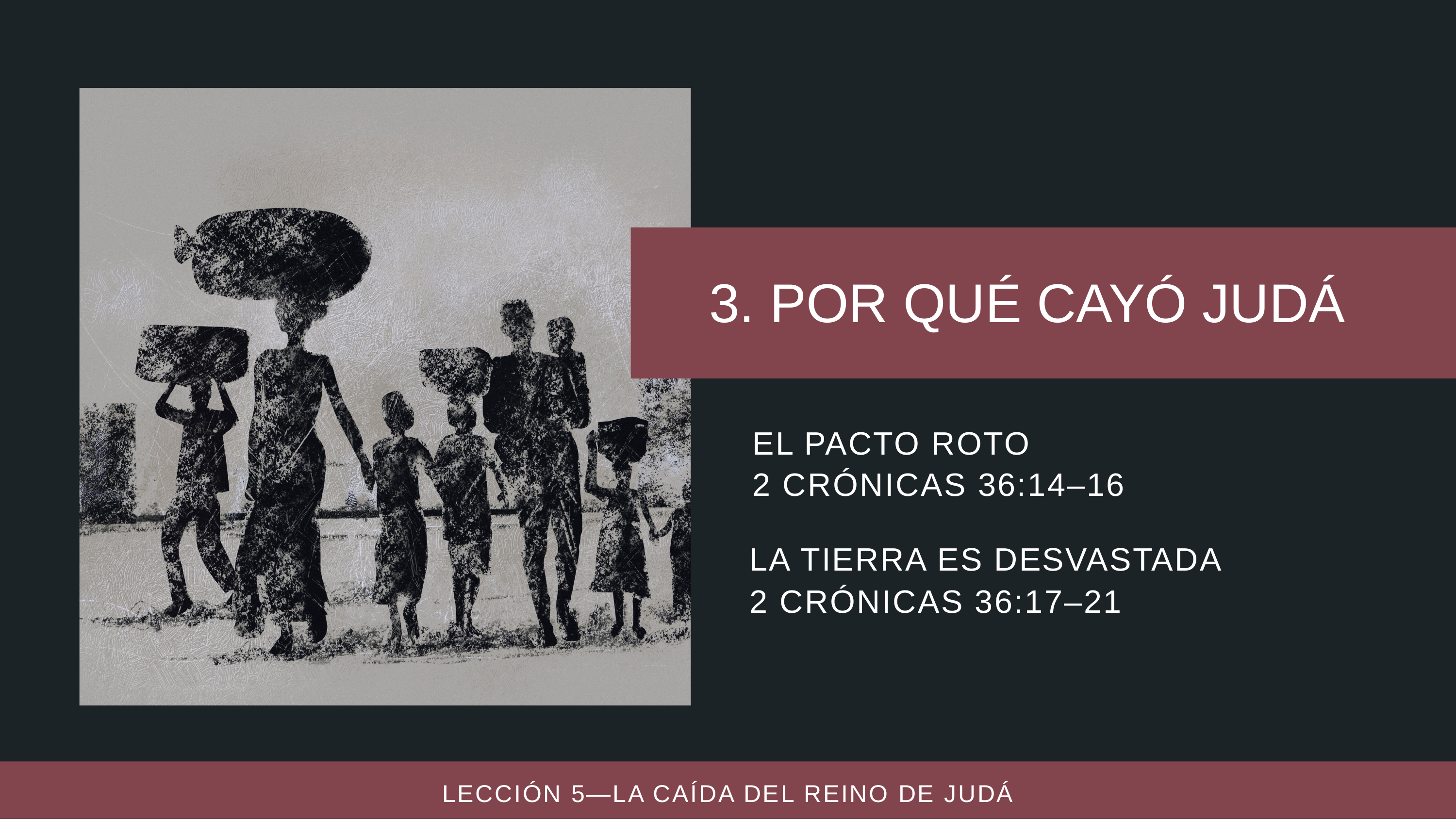

EL PACTO ROTO
2 CRÓNICAS 36:14–16
LA TIERRA ES DESVASTADA
2 CRÓNICAS 36:17–21